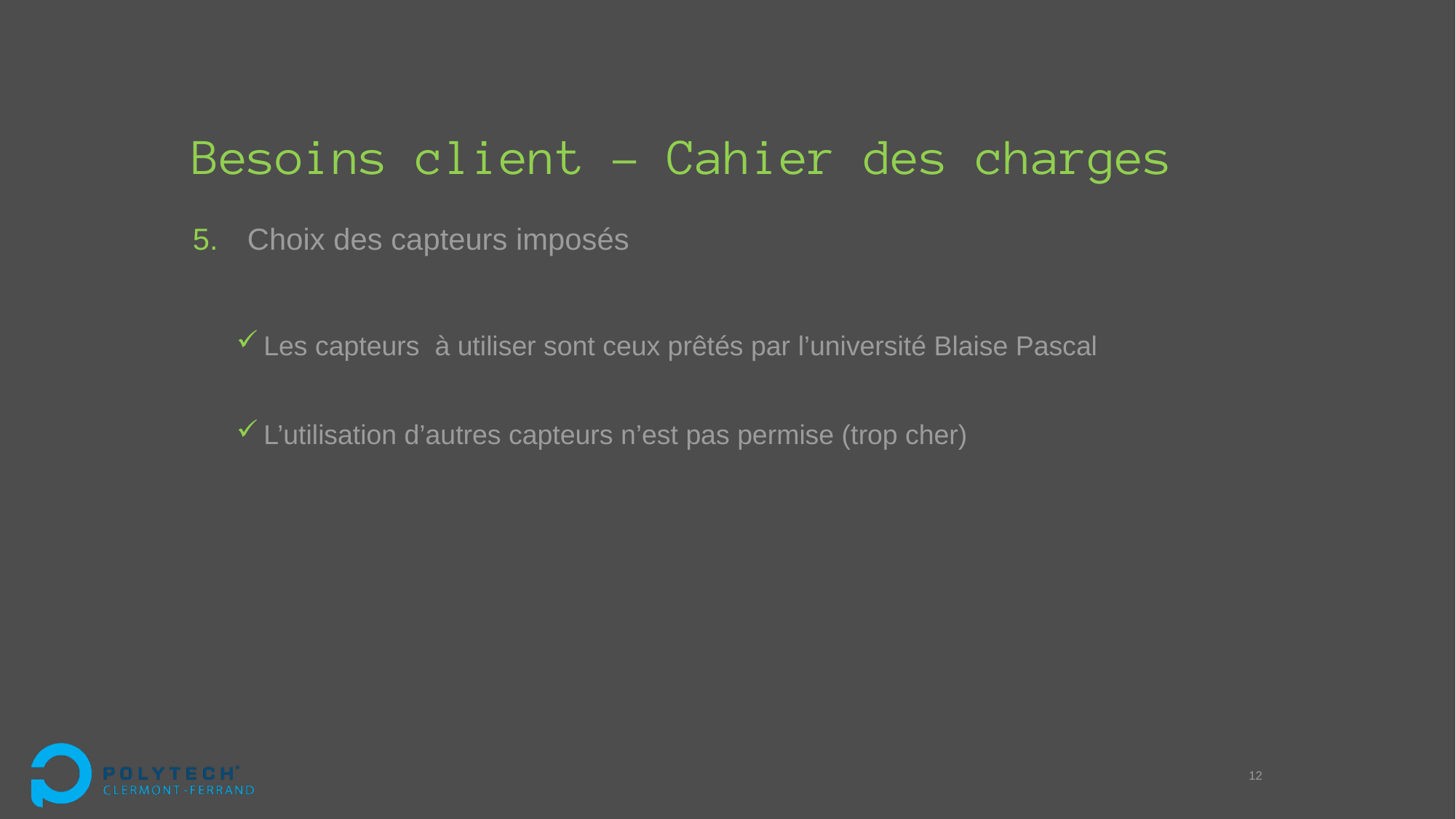

# Besoins client - Cahier des charges
Choix des capteurs imposés

Les capteurs  à utiliser sont ceux prêtés par l’université Blaise Pascal

L’utilisation d’autres capteurs n’est pas permise (trop cher)
12